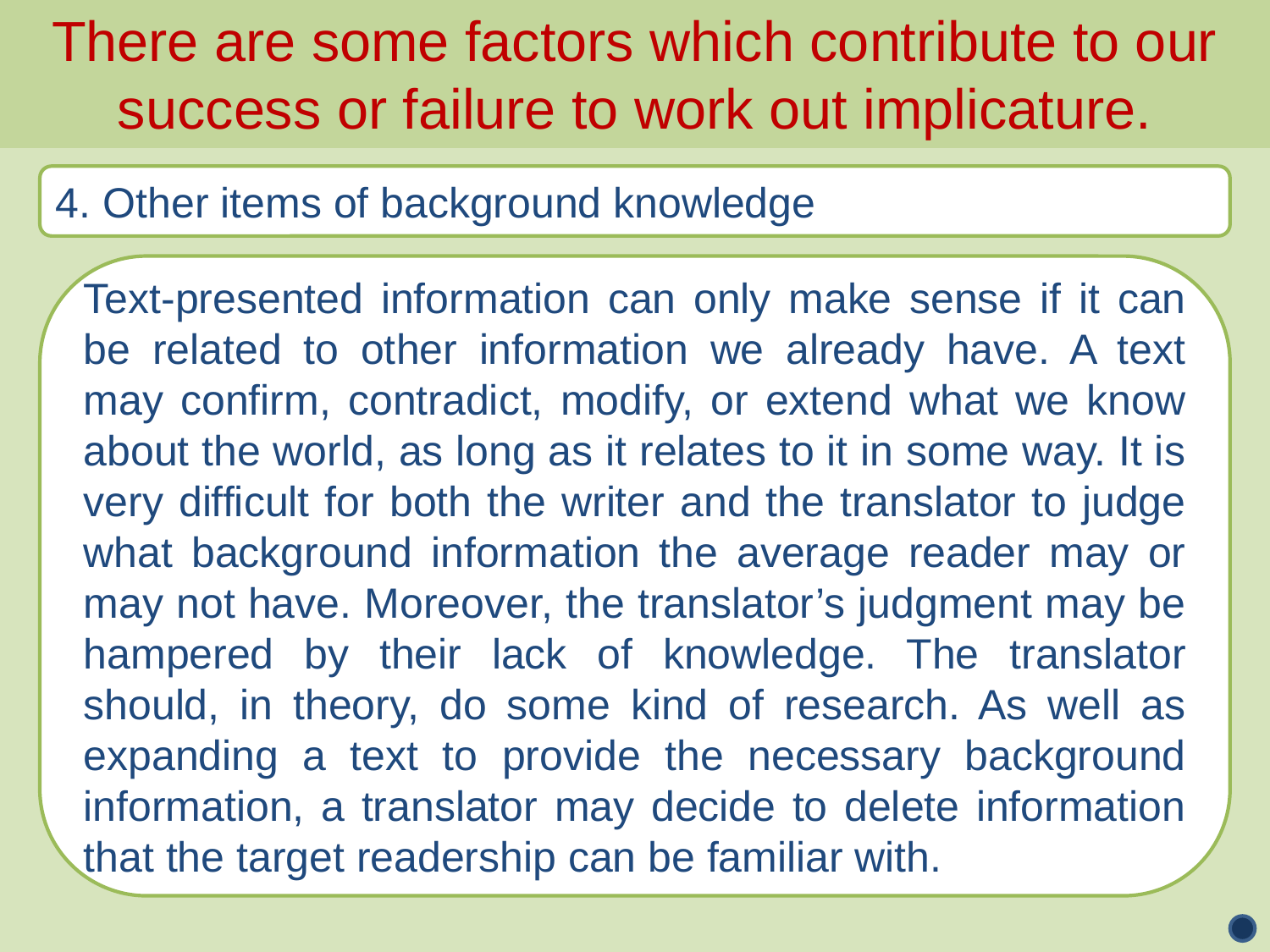

There are some factors which contribute to our success or failure to work out implicature.
4. Other items of background knowledge
Text-presented information can only make sense if it can be related to other information we already have. A text may confirm, contradict, modify, or extend what we know about the world, as long as it relates to it in some way. It is very difficult for both the writer and the translator to judge what background information the average reader may or may not have. Moreover, the translator’s judgment may be hampered by their lack of knowledge. The translator should, in theory, do some kind of research. As well as expanding a text to provide the necessary background information, a translator may decide to delete information that the target readership can be familiar with.